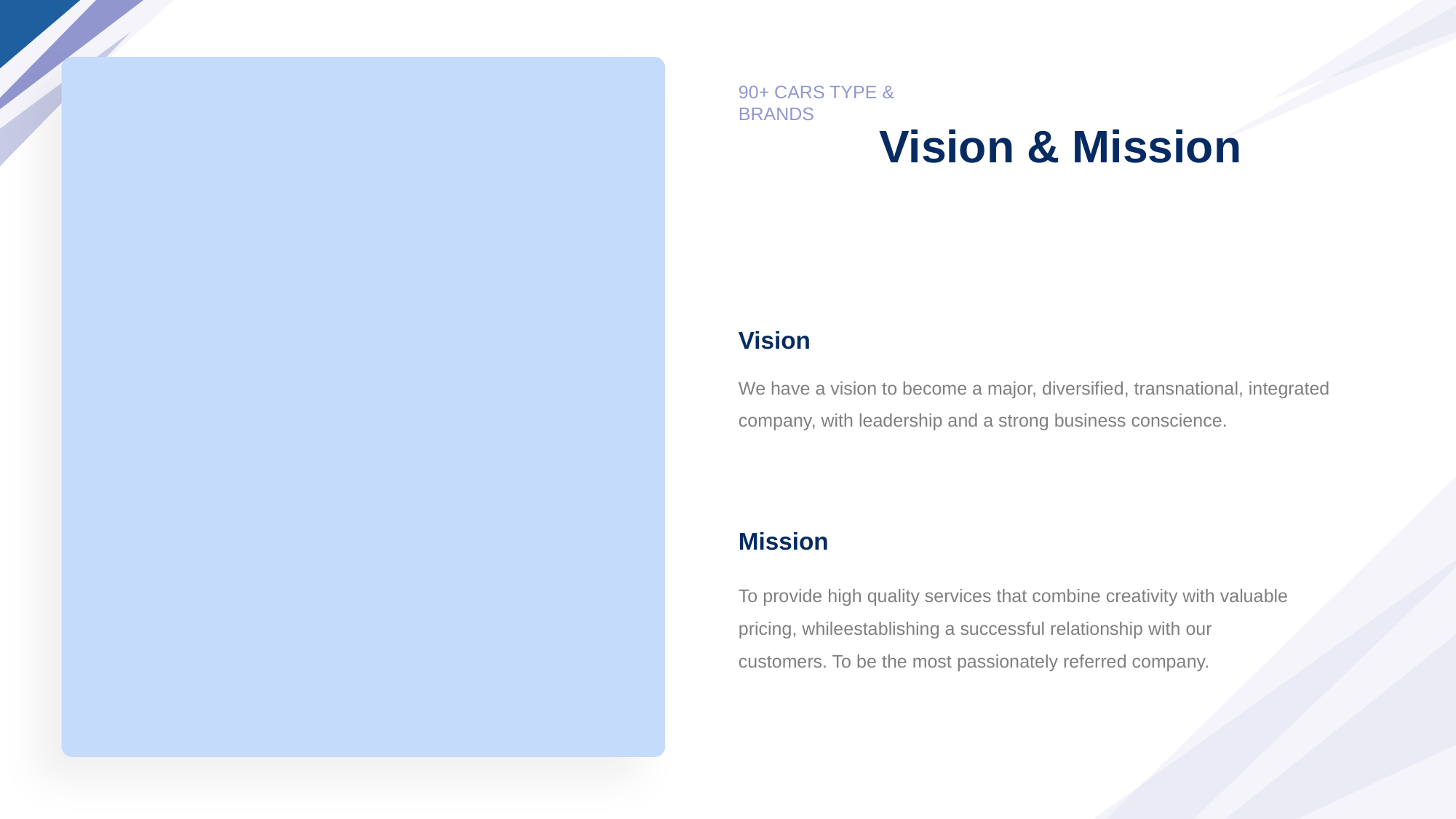

90+ CARS TYPE & BRANDS
# Vision & Mission
Vision
We have a vision to become a major, diversified, transnational, integrated company, with leadership and a strong business conscience.
Mission
To provide high quality services that combine creativity with valuable pricing, whileestablishing a successful relationship with our customers. To be the most passionately referred company.